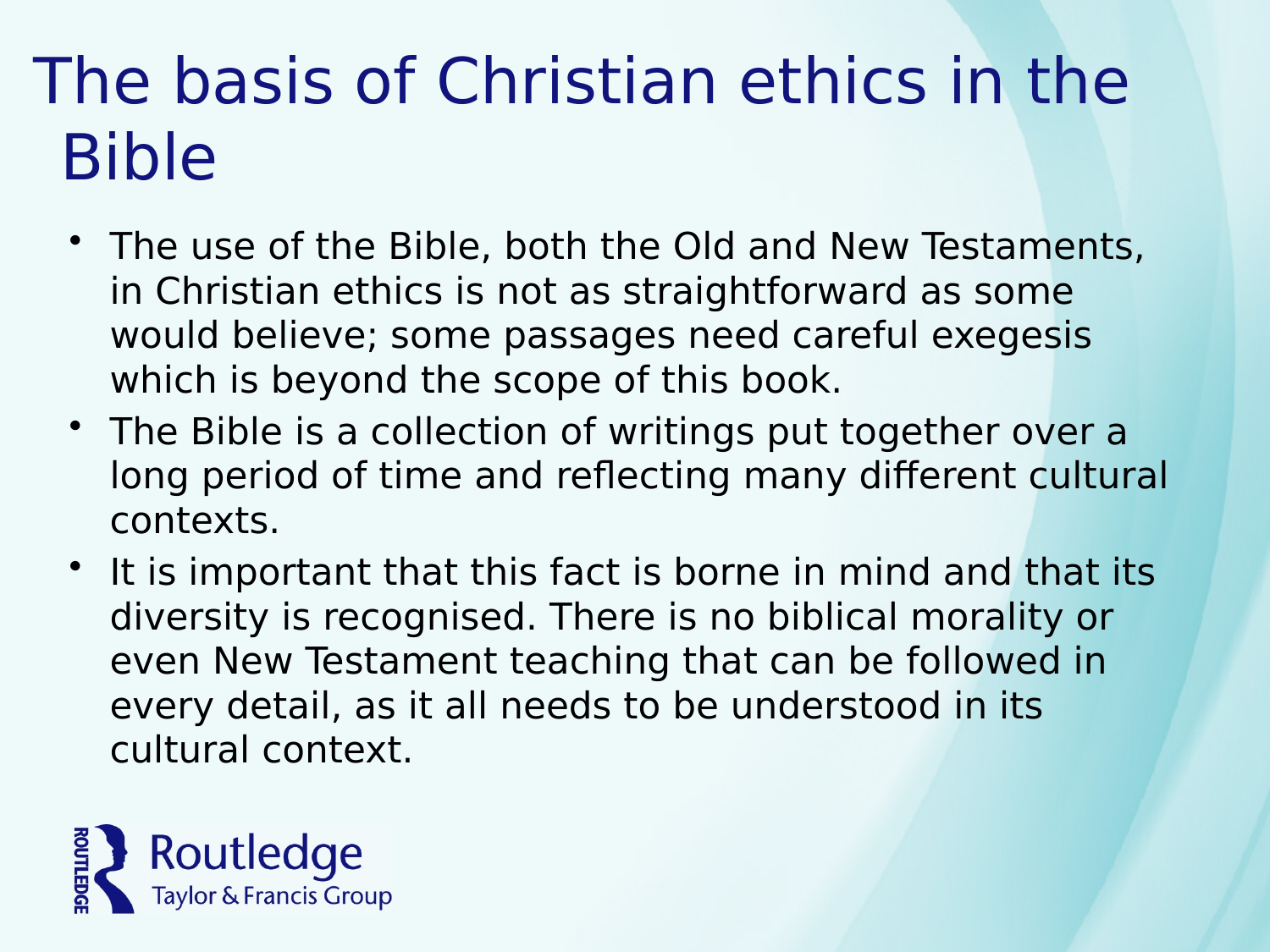

# The basis of Christian ethics in the Bible
The use of the Bible, both the Old and New Testaments, in Christian ethics is not as straightforward as some would believe; some passages need careful exegesis which is beyond the scope of this book.
The Bible is a collection of writings put together over a long period of time and reflecting many different cultural contexts.
It is important that this fact is borne in mind and that its diversity is recognised. There is no biblical morality or even New Testament teaching that can be followed in every detail, as it all needs to be understood in its cultural context.